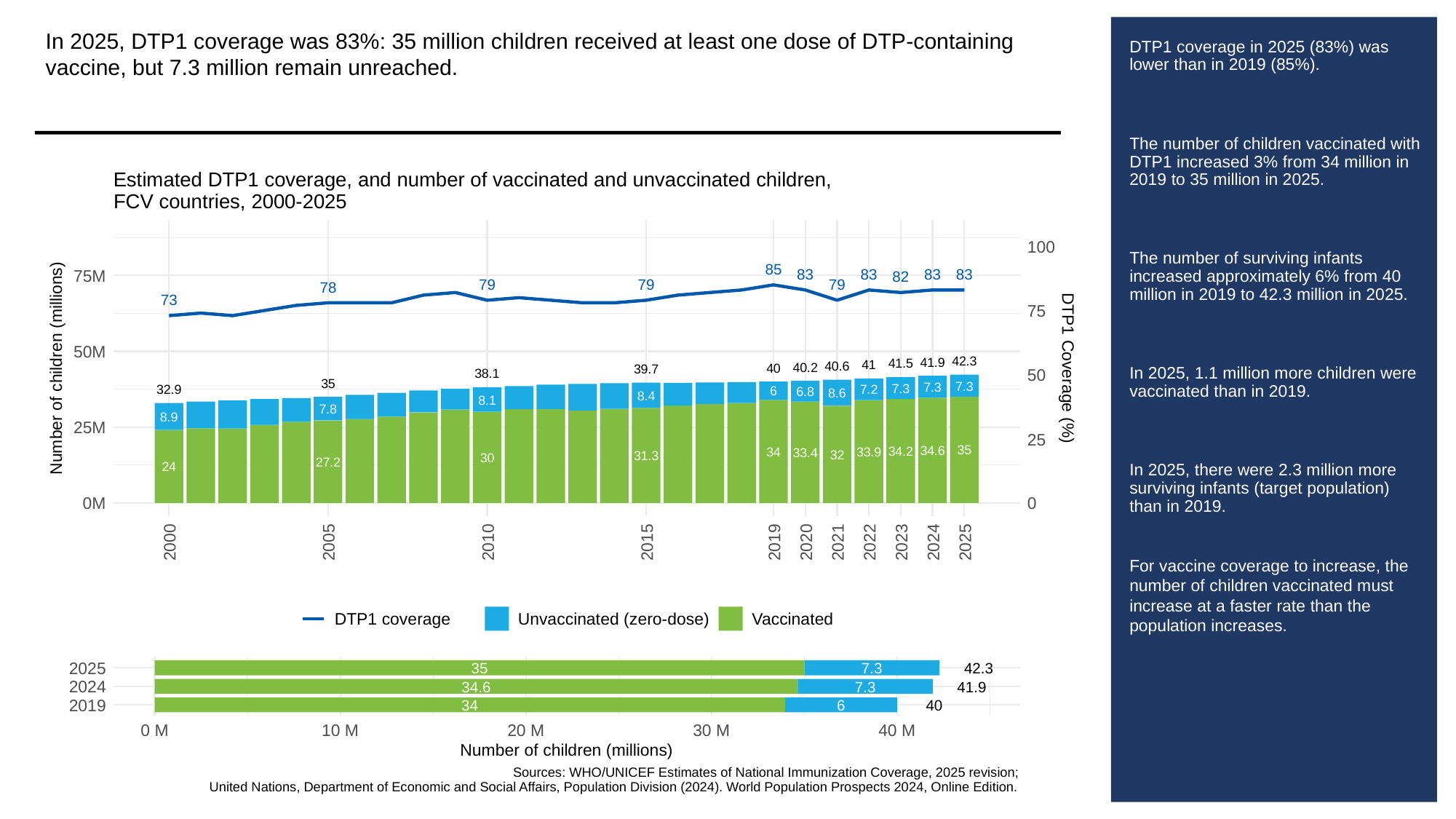

In 2025, DTP1 coverage was 83%: 35 million children received at least one dose of DTP-containing vaccine, but 7.3 million remain unreached.
# DTP1 coverage in 2025 (83%) was lower than in 2019 (85%).

The number of children vaccinated with DTP1 increased 3% from 34 million in 2019 to 35 million in 2025.

The number of surviving infants increased approximately 6% from 40 million in 2019 to 42.3 million in 2025.

In 2025, 1.1 million more children were vaccinated than in 2019.

In 2025, there were 2.3 million more surviving infants (target population) than in 2019.

For vaccine coverage to increase, the number of children vaccinated must increase at a faster rate than the population increases.

Estimated DTP1 coverage, and number of vaccinated and unvaccinated children,
FCV countries, 2000-2025

100
85
83
83
83
83
75M
82

79
79
79
78

73
75

50M

42.3
41.9
41.5
41
40.6
Number of children (millions)
DTP1 Coverage (%)
40.2
40
39.7
50
38.1

35

7.3

7.3

7.3

32.9
7.2

6
6.8

8.6

8.4

8.1

7.8

8.9

25M

25
35
34.6
34.2
34
33.9
33.4
32
31.3
30
27.2
24

0M
0

2000
2005
2010
2015
2019
2020
2021
2022
2023
2024
2025

DTP1 coverage
Unvaccinated (zero-dose)
Vaccinated

2025
35
7.3
42.3

2024
34.6
7.3
41.9

2019
34
6
40

0 M
10 M
20 M
30 M
40 M
Number of children (millions)
Sources: WHO/UNICEF Estimates of National Immunization Coverage, 2025 revision;
United Nations, Department of Economic and Social Affairs, Population Division (2024). World Population Prospects 2024, Online Edition.